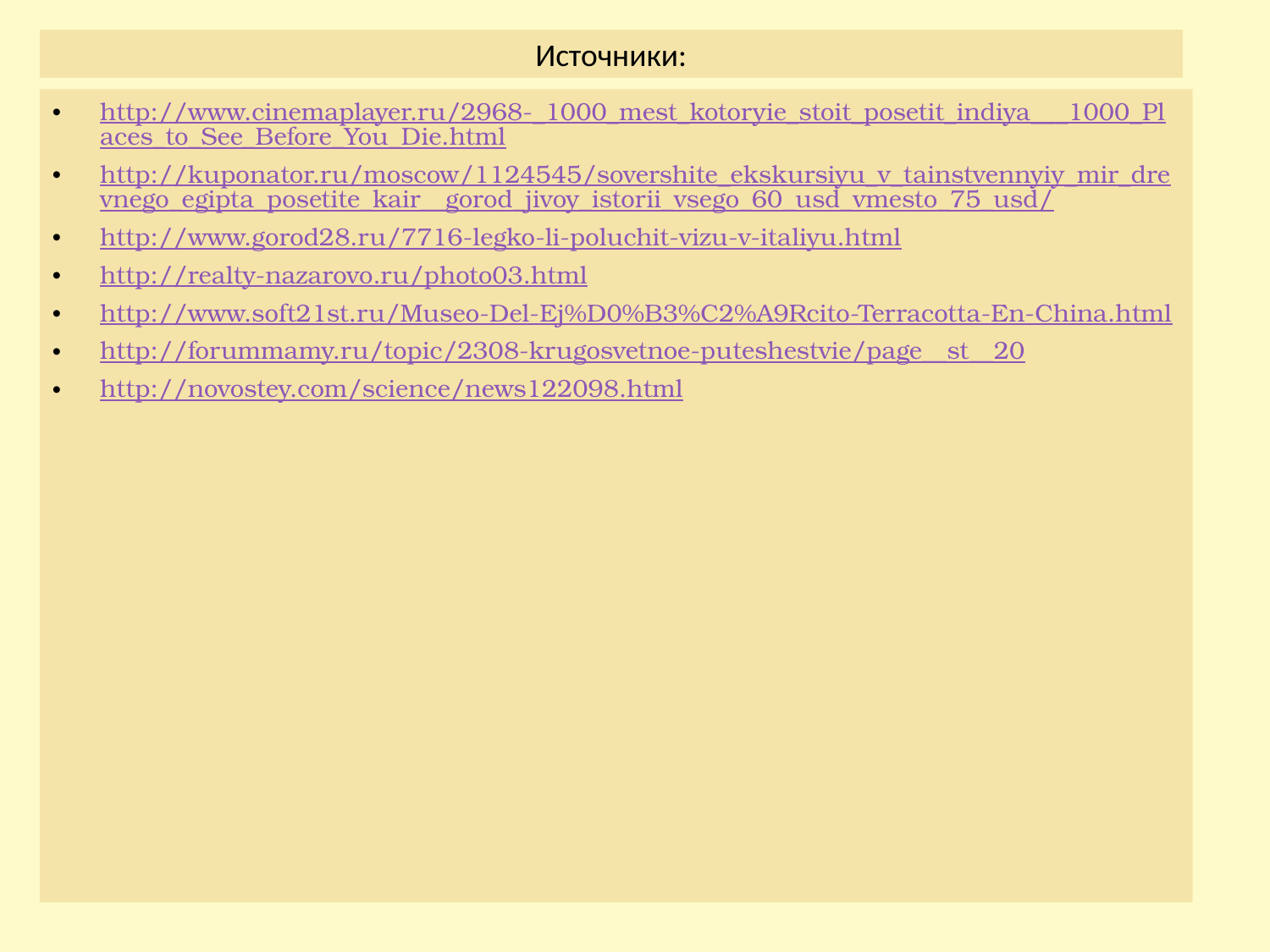

# Источники:
http://www.cinemaplayer.ru/2968-_1000_mest_kotoryie_stoit_posetit_indiya___1000_Places_to_See_Before_You_Die.html
http://kuponator.ru/moscow/1124545/sovershite_ekskursiyu_v_tainstvennyiy_mir_drevnego_egipta_posetite_kair__gorod_jivoy_istorii_vsego_60_usd_vmesto_75_usd/
http://www.gorod28.ru/7716-legko-li-poluchit-vizu-v-italiyu.html
http://realty-nazarovo.ru/photo03.html
http://www.soft21st.ru/Museo-Del-Ej%D0%B3%C2%A9Rcito-Terracotta-En-China.html
http://forummamy.ru/topic/2308-krugosvetnoe-puteshestvie/page__st__20
http://novostey.com/science/news122098.html